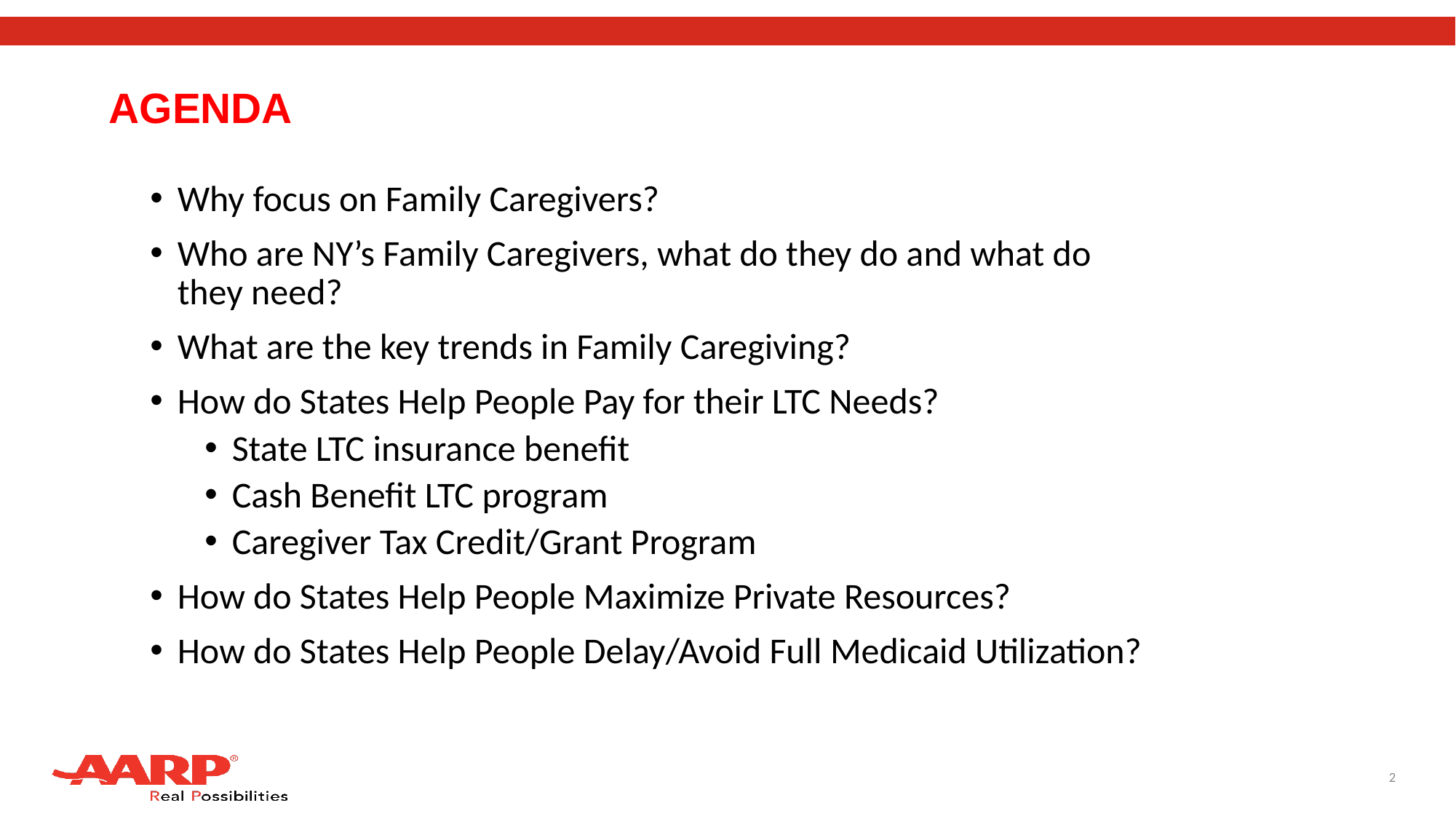

AGENDA
Why focus on Family Caregivers?
Who are NY’s Family Caregivers, what do they do and what do they need?
What are the key trends in Family Caregiving?
How do States Help People Pay for their LTC Needs?
State LTC insurance benefit
Cash Benefit LTC program
Caregiver Tax Credit/Grant Program
How do States Help People Maximize Private Resources?
How do States Help People Delay/Avoid Full Medicaid Utilization?